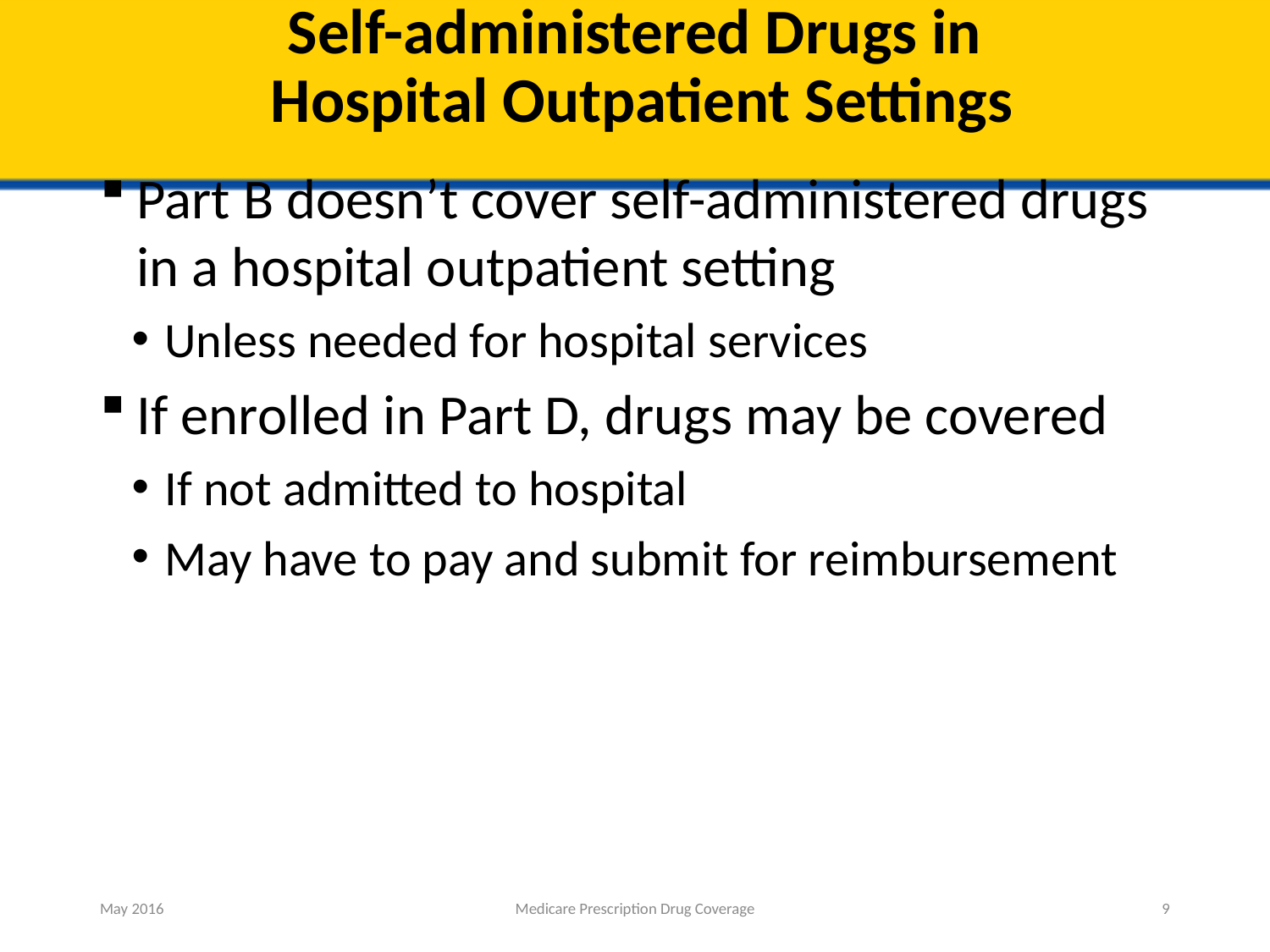

# Self-administered Drugs in Hospital Outpatient Settings
Part B doesn’t cover self-administered drugs in a hospital outpatient setting
Unless needed for hospital services
If enrolled in Part D, drugs may be covered
If not admitted to hospital
May have to pay and submit for reimbursement
May 2016
Medicare Prescription Drug Coverage
9